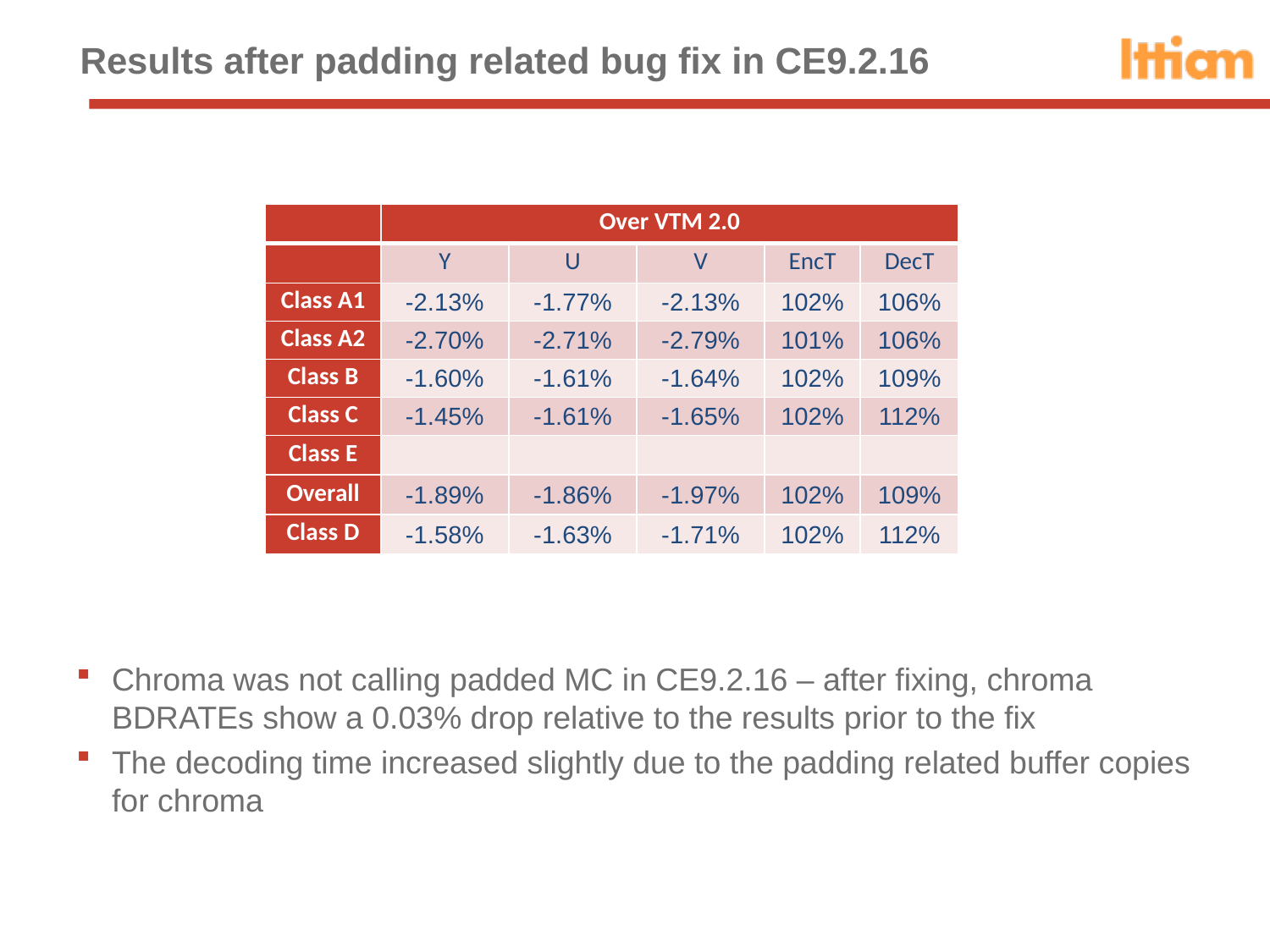

# Results after padding related bug fix in CE9.2.16
|  | Over VTM 2.0 |  |  |  |  |
| --- | --- | --- | --- | --- | --- |
|  | Y | U | V | EncT | DecT |
| Class A1 | -2.13% | -1.77% | -2.13% | 102% | 106% |
| Class A2 | -2.70% | -2.71% | -2.79% | 101% | 106% |
| Class B | -1.60% | -1.61% | -1.64% | 102% | 109% |
| Class C | -1.45% | -1.61% | -1.65% | 102% | 112% |
| Class E |  |  |  |  |  |
| Overall | -1.89% | -1.86% | -1.97% | 102% | 109% |
| Class D | -1.58% | -1.63% | -1.71% | 102% | 112% |
Chroma was not calling padded MC in CE9.2.16 – after fixing, chroma BDRATEs show a 0.03% drop relative to the results prior to the fix
The decoding time increased slightly due to the padding related buffer copies for chroma